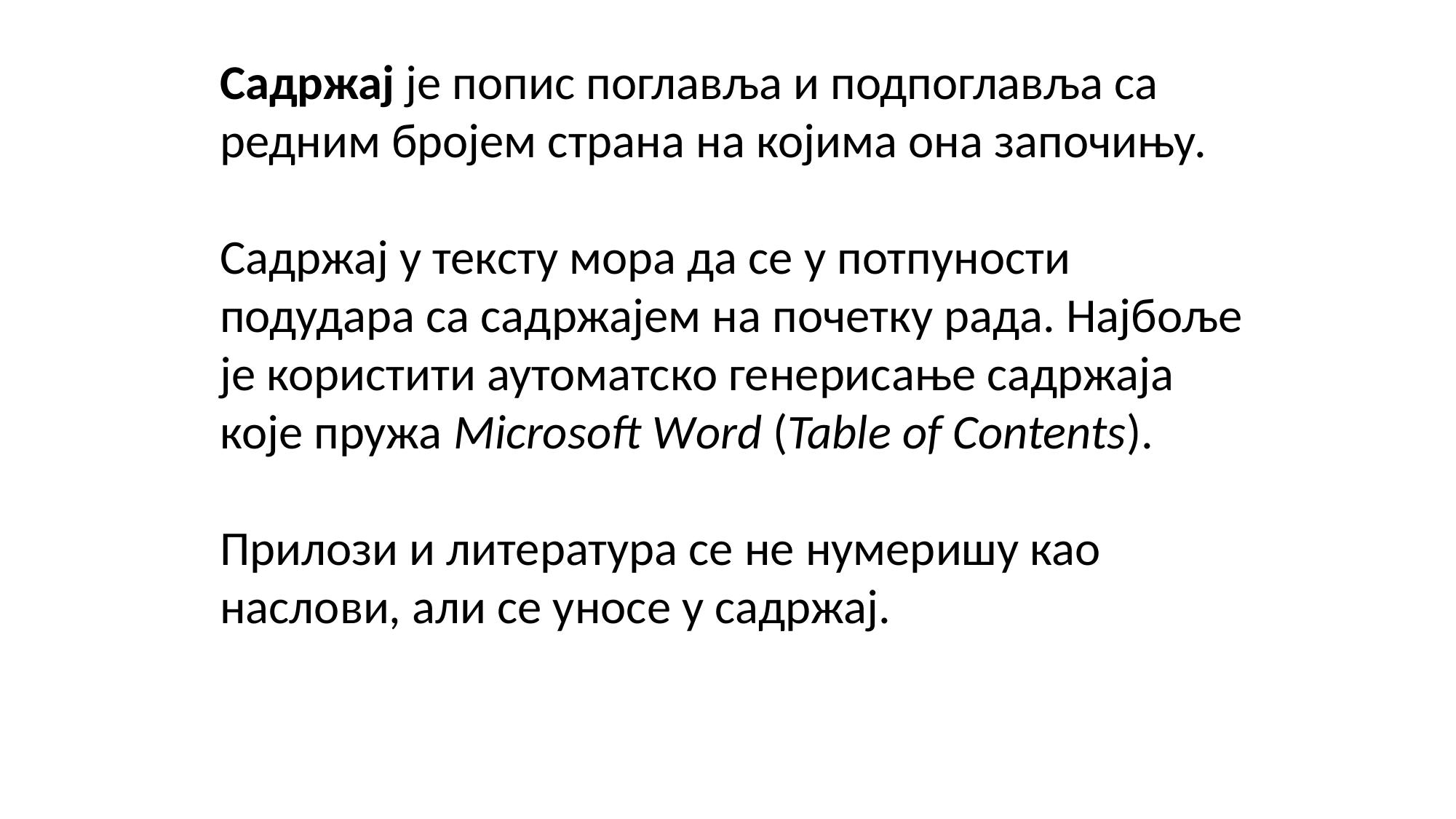

Садржај је попис поглавља и подпоглавља са редним бројем страна на којима она започињу.

Садржај у тексту мора да се у потпуности подудара са садржајем на почетку рада. Најбоље је користити аутоматско генерисање садржаја које пружа Microsoft Word (Table of Contents).

Прилози и литература се не нумеришу као наслови, али се уносе у садржај.